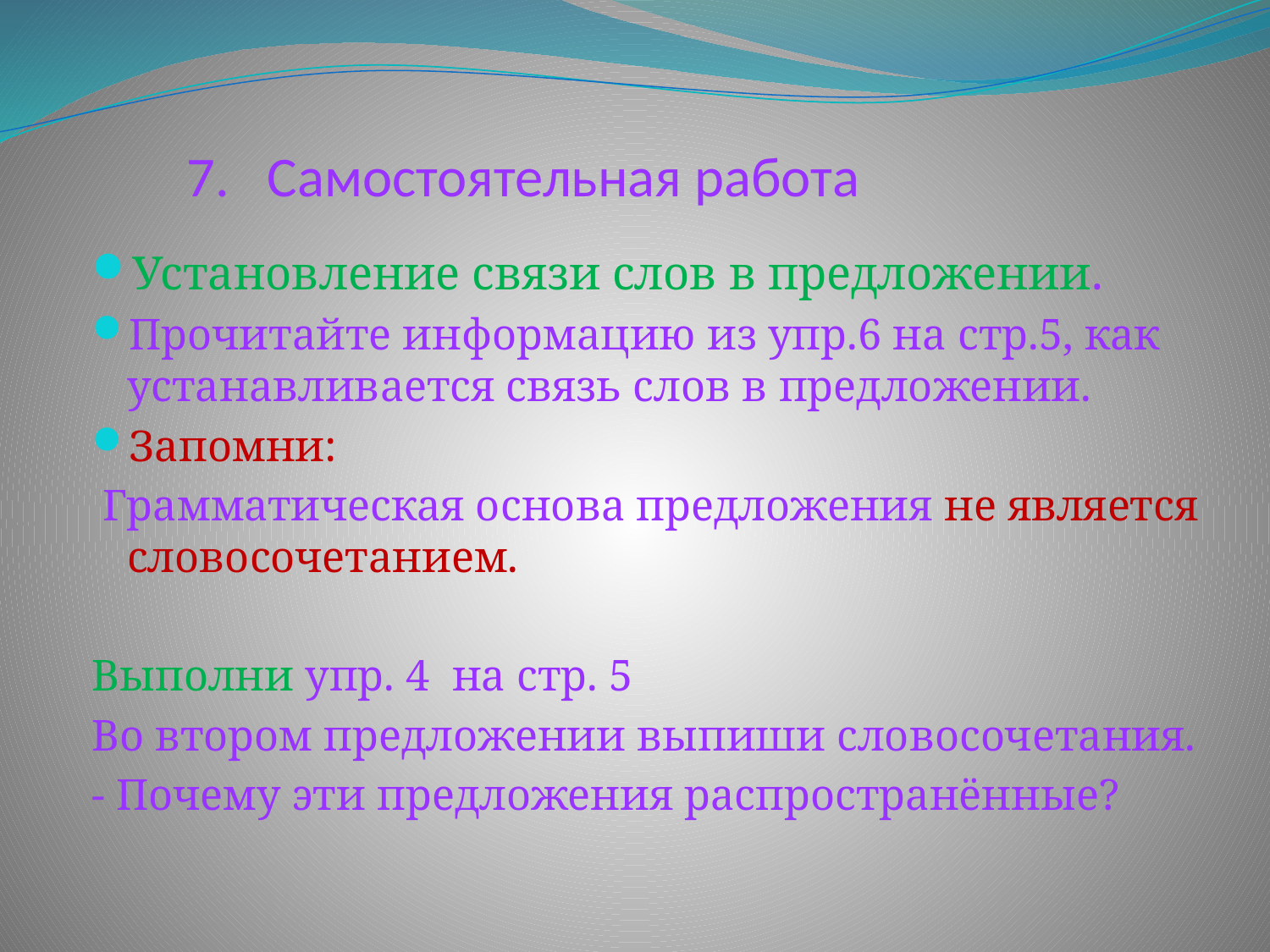

# 7.   Самостоятельная работа
Установление связи слов в предложении.
Прочитайте информацию из упр.6 на стр.5, как устанавливается связь слов в предложении.
Запомни:
 Грамматическая основа предложения не является словосочетанием.

Выполни упр. 4  на стр. 5
Во втором предложении выпиши словосочетания.
- Почему эти предложения распространённые?